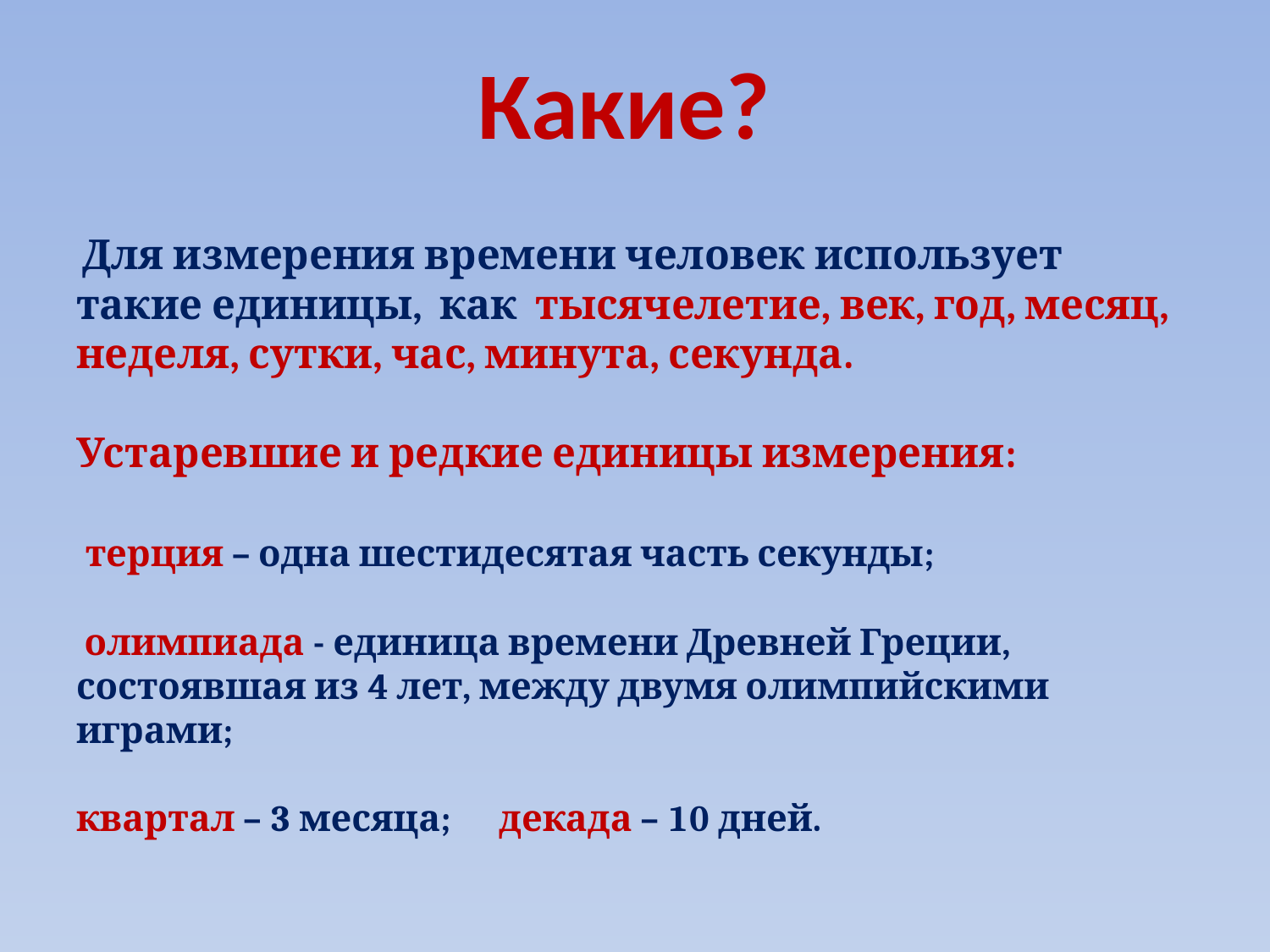

# Какие?
 Для измерения времени человек использует такие единицы,  как  тысячелетие, век, год, месяц, неделя, сутки, час, минута, секунда.

Устаревшие и редкие единицы измерения:

 терция – одна шестидесятая часть секунды;

 олимпиада - единица времени Древней Греции, состоявшая из 4 лет, между двумя олимпийскими играми;

квартал – 3 месяца;      декада – 10 дней.